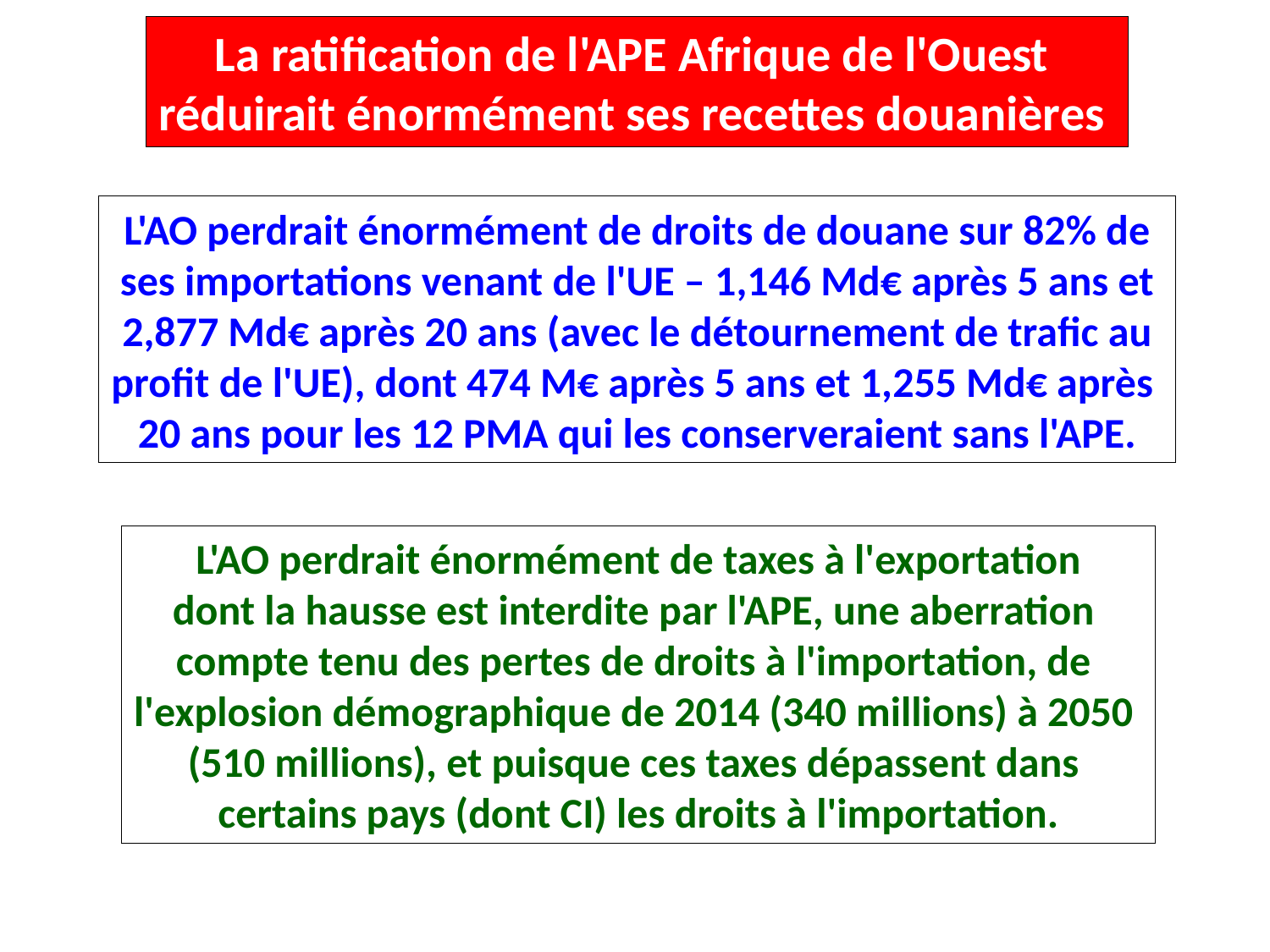

La ratification de l'APE Afrique de l'Ouest
réduirait énormément ses recettes douanières
L'AO perdrait énormément de droits de douane sur 82% de
ses importations venant de l'UE – 1,146 Md€ après 5 ans et
2,877 Md€ après 20 ans (avec le détournement de trafic au
profit de l'UE), dont 474 M€ après 5 ans et 1,255 Md€ après
20 ans pour les 12 PMA qui les conserveraient sans l'APE.
L'AO perdrait énormément de taxes à l'exportation
dont la hausse est interdite par l'APE, une aberration
compte tenu des pertes de droits à l'importation, de
l'explosion démographique de 2014 (340 millions) à 2050
(510 millions), et puisque ces taxes dépassent dans
certains pays (dont CI) les droits à l'importation.